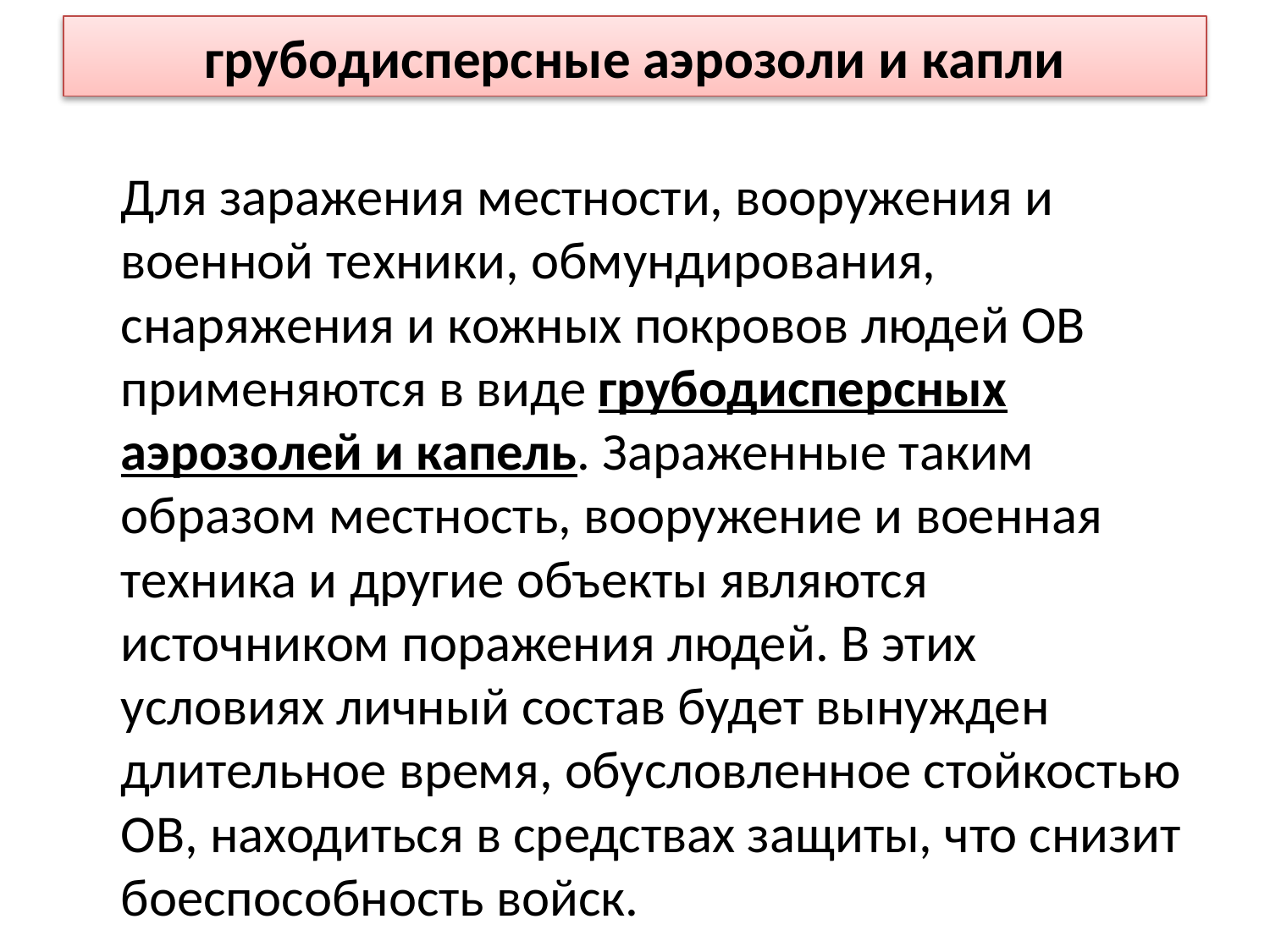

# грубодисперсные аэрозоли и капли
	Для заражения местности, вооружения и военной техники, обмундирования, снаряжения и кожных покровов людей ОВ применяются в виде грубодисперсных аэрозолей и капель. Зараженные таким образом местность, вооружение и военная техника и другие объекты являются источником поражения людей. В этих условиях личный состав будет вынужден длительное время, обусловленное стойкостью ОВ, находиться в средствах защиты, что снизит боеспособность войск.